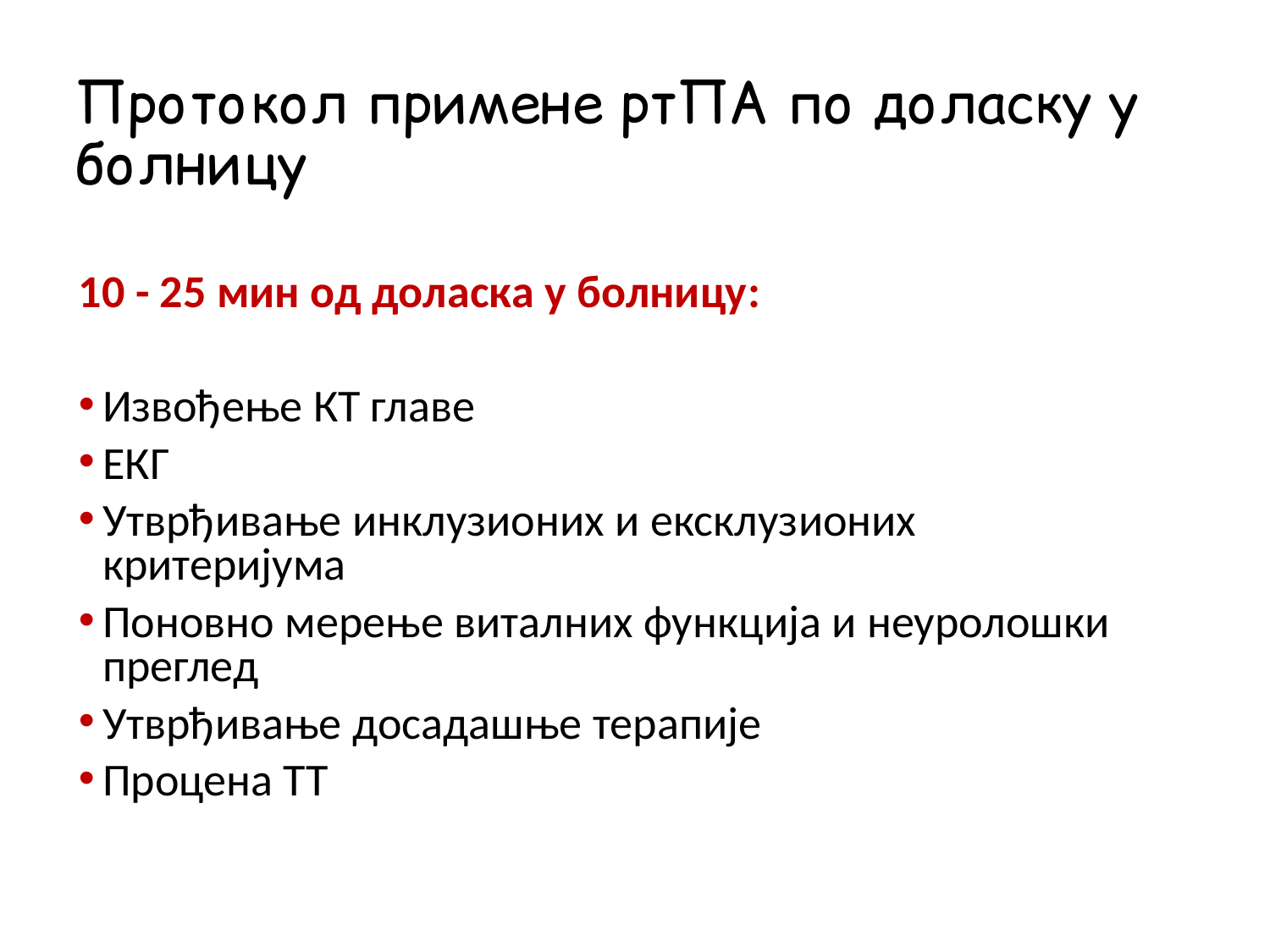

# Протокол примене ртПА по доласку у болницу
10 - 25 мин од доласка у болницу:

Извођење КТ главе
ЕКГ
Утврђивање инклузионих и ексклузионих критеријума
Поновно мерење виталних функција и неуролошки преглед
Утврђивање досадашње терапије
Процена ТТ